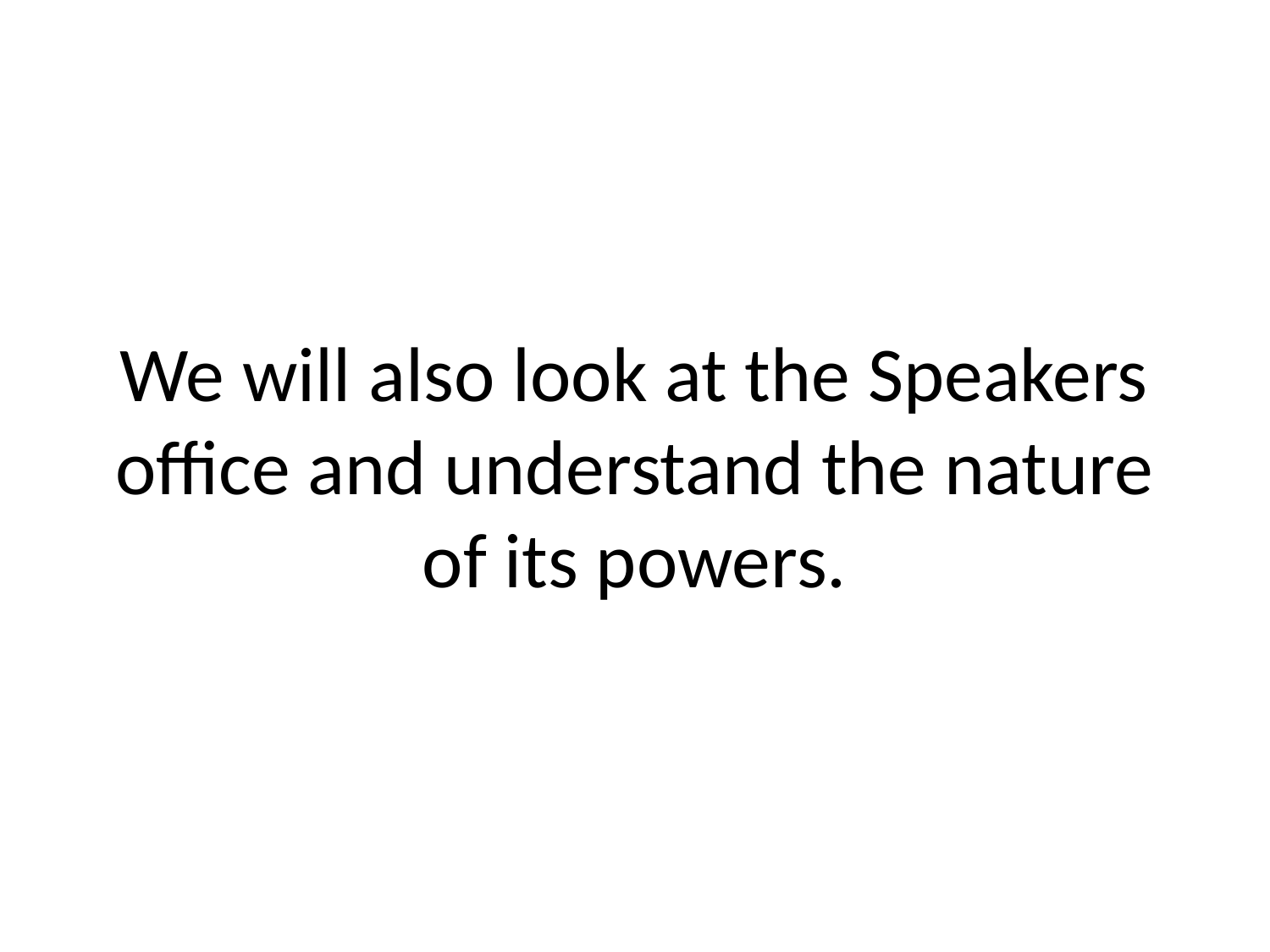

# We will also look at the Speakers office and understand the nature of its powers.